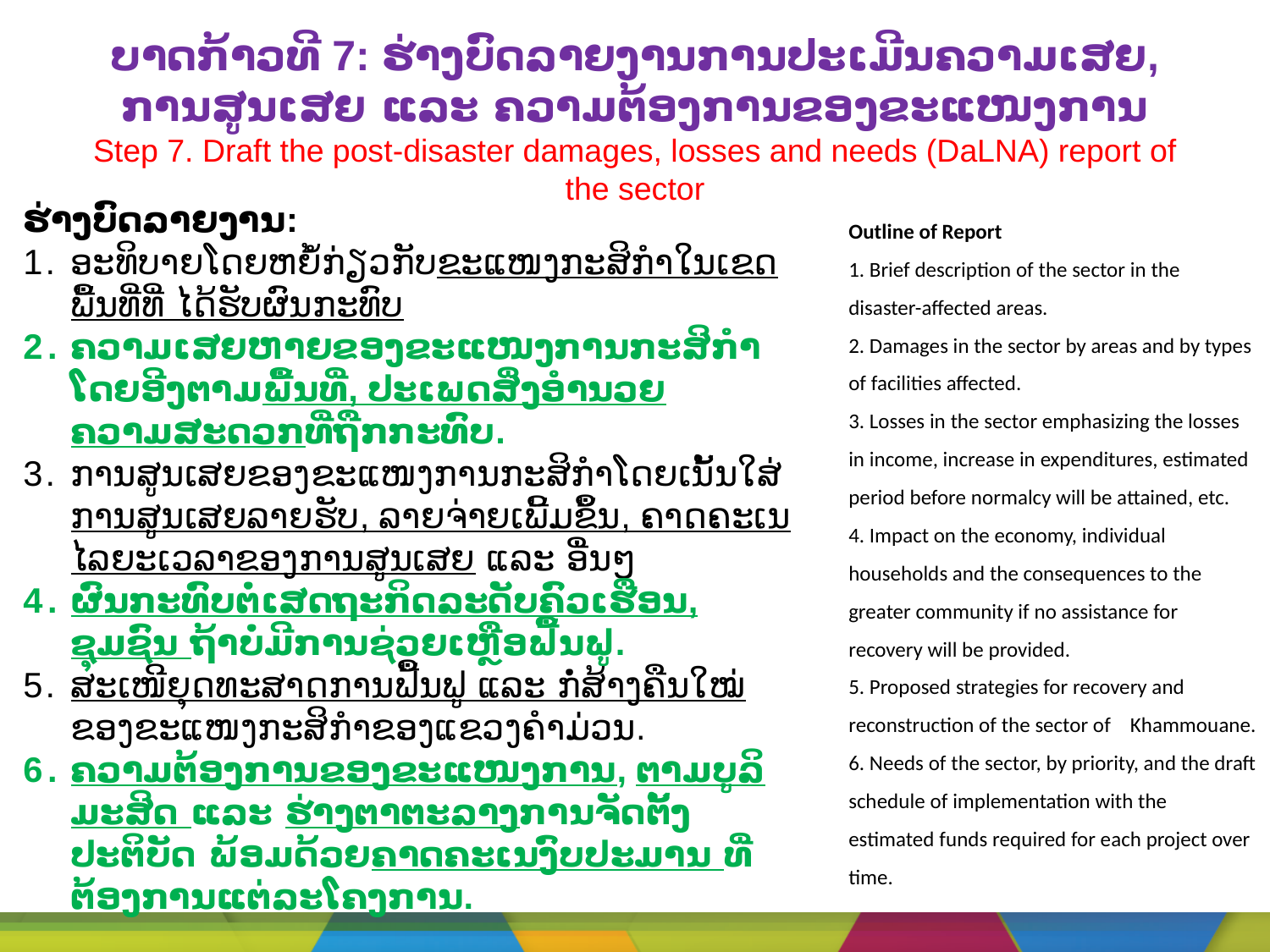

# ບາດກ້າວທີ 7: ຮ່າງບົດລາຍງານການປະເມີນຄວາມເສຍ, ການສູນເສຍ ແລະ ຄວາມຕ້ອງການຂອງຂະແໜງການ Step 7. Draft the post-disaster damages, losses and needs (DaLNA) report of the sector
ຮ່າງບົດລາຍງານ:
ອະທິບາຍໂດຍຫຍໍ້ກ່ຽວກັບຂະແໜງກະສິກໍາໃນເຂດພື້ນທີ່ທີ່ ໄດ້ຮັບຜົນກະທົບ
ຄວາມເສຍຫາຍຂອງຂະແໜງການກະສິກຳໂດຍອີງຕາມພື້ນທີ່, ປະເພດສິ່ງອໍານວຍຄວາມສະດວກທີ່ຖືກກະທົບ.
ການສູນເສຍຂອງຂະແໜງການກະສິກຳໂດຍເນັ້ນໃສ່ການສູນເສຍລາຍຮັບ, ລາຍຈ່າຍເພີ້ມຂຶ້ນ, ຄາດຄະເນໄລຍະເວລາຂອງການສູນເສຍ ແລະ ອື່ນໆ
ຜົນກະທົບຕໍ່ເສດຖະກິດລະດັບຄົວເຮືອນ, ຊຸມຊົນ ຖ້າບໍ່ມີການຊ່ວຍເຫຼືອຟື້ນຟູ.
ສະເໜີຍຸດທະສາດການຟື້ນຟູ ແລະ ກໍ່ສ້າງຄືນໃໝ່ຂອງຂະແໜງກະສິກຳຂອງແຂວງຄໍາມ່ວນ.
ຄວາມຕ້ອງການຂອງຂະແໜງການ, ຕາມບູລິມະສິດ ແລະ ຮ່າງຕາຕະລາງການຈັດຕັ້ງປະຕິບັດ ພ້ອມດ້ວຍຄາດຄະເນງົບປະມານ ທີ່ຕ້ອງການແຕ່ລະໂຄງການ.
Outline of Report
1. Brief description of the sector in the disaster-affected areas.
2. Damages in the sector by areas and by types of facilities affected.
3. Losses in the sector emphasizing the losses in income, increase in expenditures, estimated period before normalcy will be attained, etc.
4. Impact on the economy, individual households and the consequences to the greater community if no assistance for recovery will be provided.
5. Proposed strategies for recovery and reconstruction of the sector of    Khammouane.
6. Needs of the sector, by priority, and the draft schedule of implementation with the estimated funds required for each project over time.